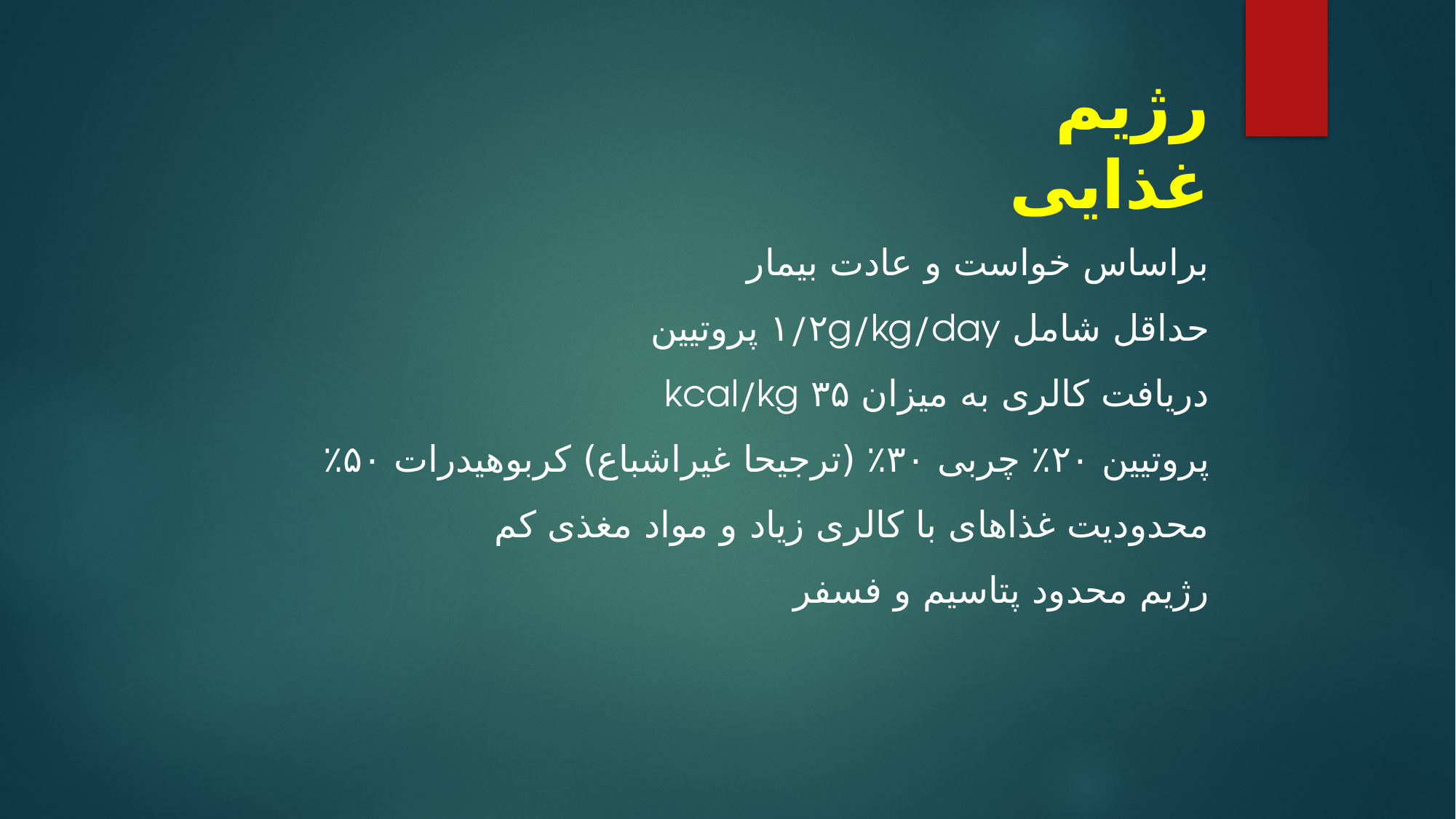

رژیم غذایی
براساس خواست و عادت بیمار
حداقل شامل ۱/۲g/kg/day پروتیین
دریافت کالری به میزان ۳۵ kcal/kg
پروتیین ۲۰٪ چربی ۳۰٪ (ترجیحا غیراشباع) کربوهیدرات ۵۰٪
محدودیت غذاهای با کالری زیاد و مواد مغذی کم
رژیم محدود پتاسیم و فسفر